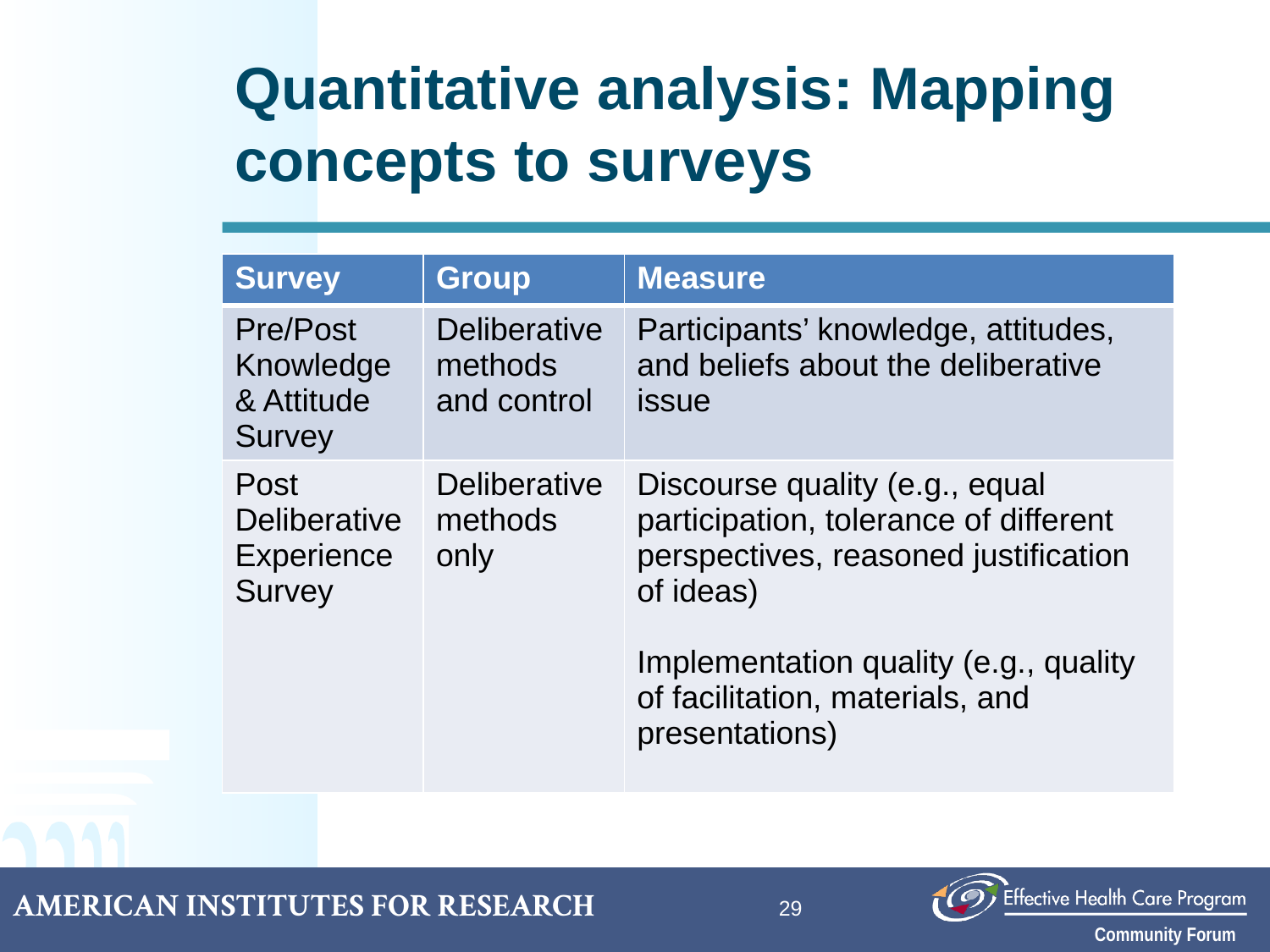

# Quantitative analysis: Mapping concepts to surveys
| Survey | Group | Measure |
| --- | --- | --- |
| Pre/Post Knowledge & Attitude Survey | Deliberative methods and control | Participants’ knowledge, attitudes, and beliefs about the deliberative issue |
| Post Deliberative Experience Survey | Deliberative methods only | Discourse quality (e.g., equal participation, tolerance of different perspectives, reasoned justification of ideas) Implementation quality (e.g., quality of facilitation, materials, and presentations) |